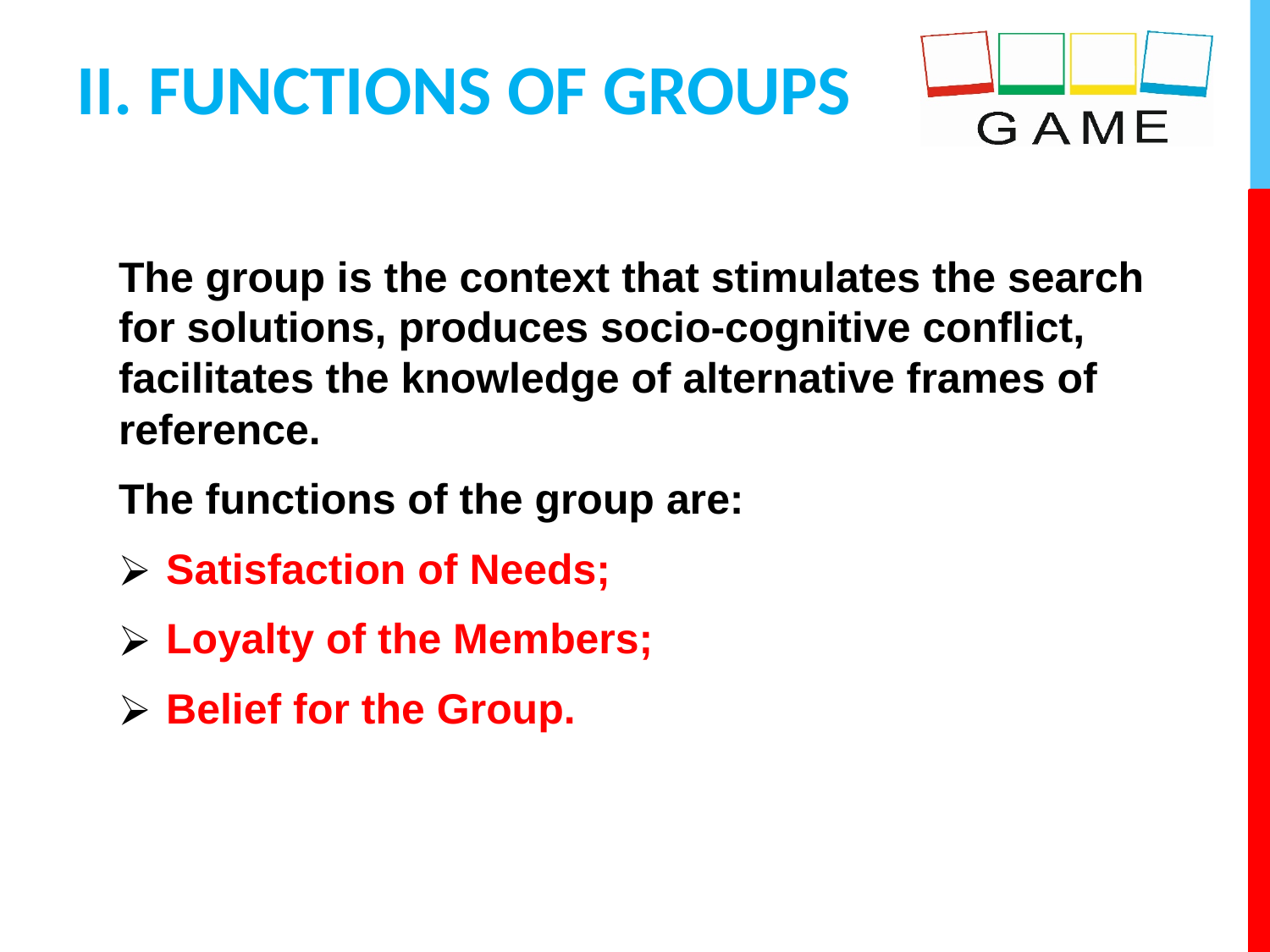

# II. FUNCTIONS OF GROUPS
The group is the context that stimulates the search for solutions, produces socio-cognitive conflict, facilitates the knowledge of alternative frames of reference.
The functions of the group are:
Satisfaction of Needs;
Loyalty of the Members;
Belief for the Group.